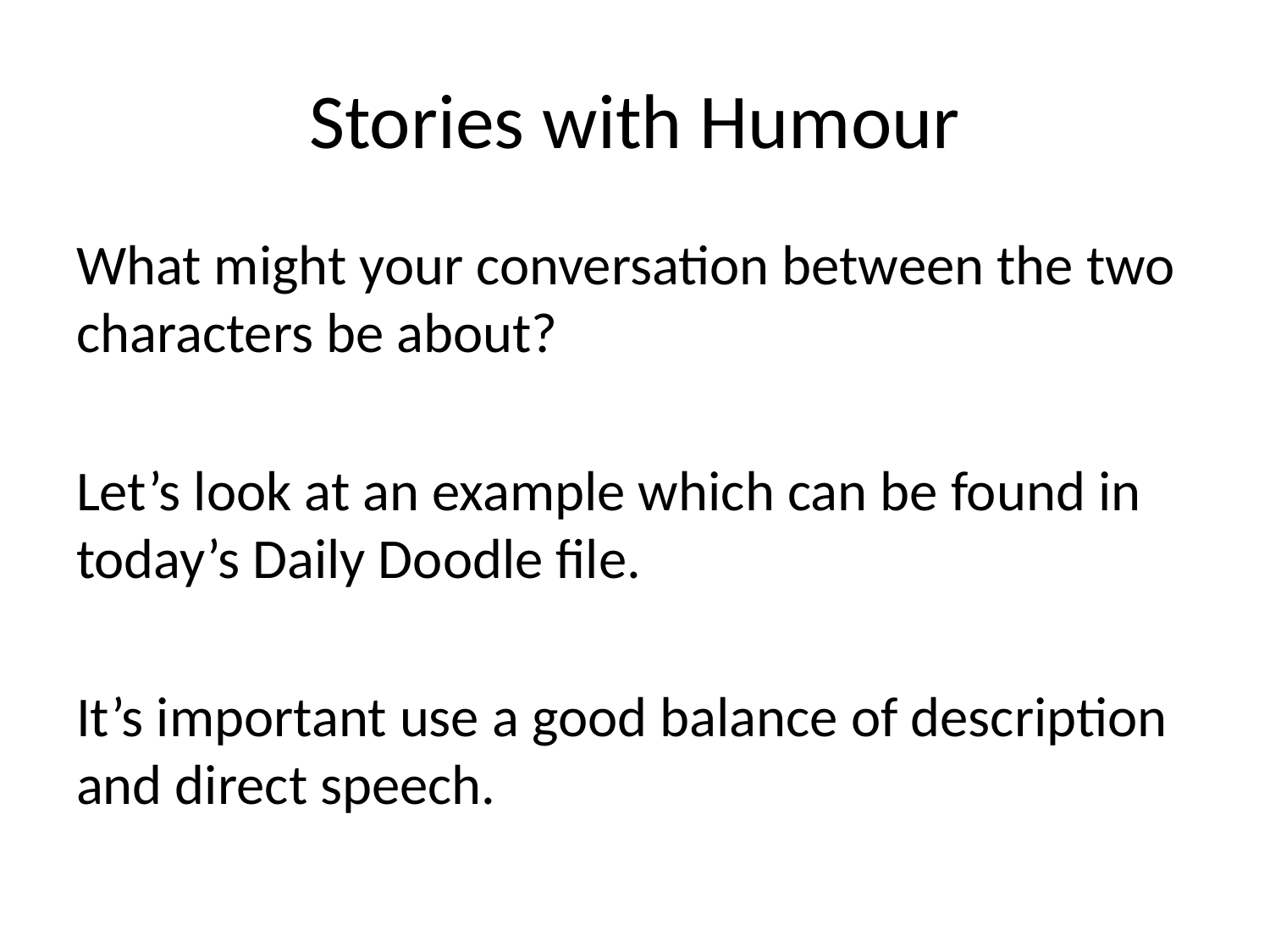

# Stories with Humour
What might your conversation between the two characters be about?

Let’s look at an example which can be found in today’s Daily Doodle file.

It’s important use a good balance of description and direct speech.